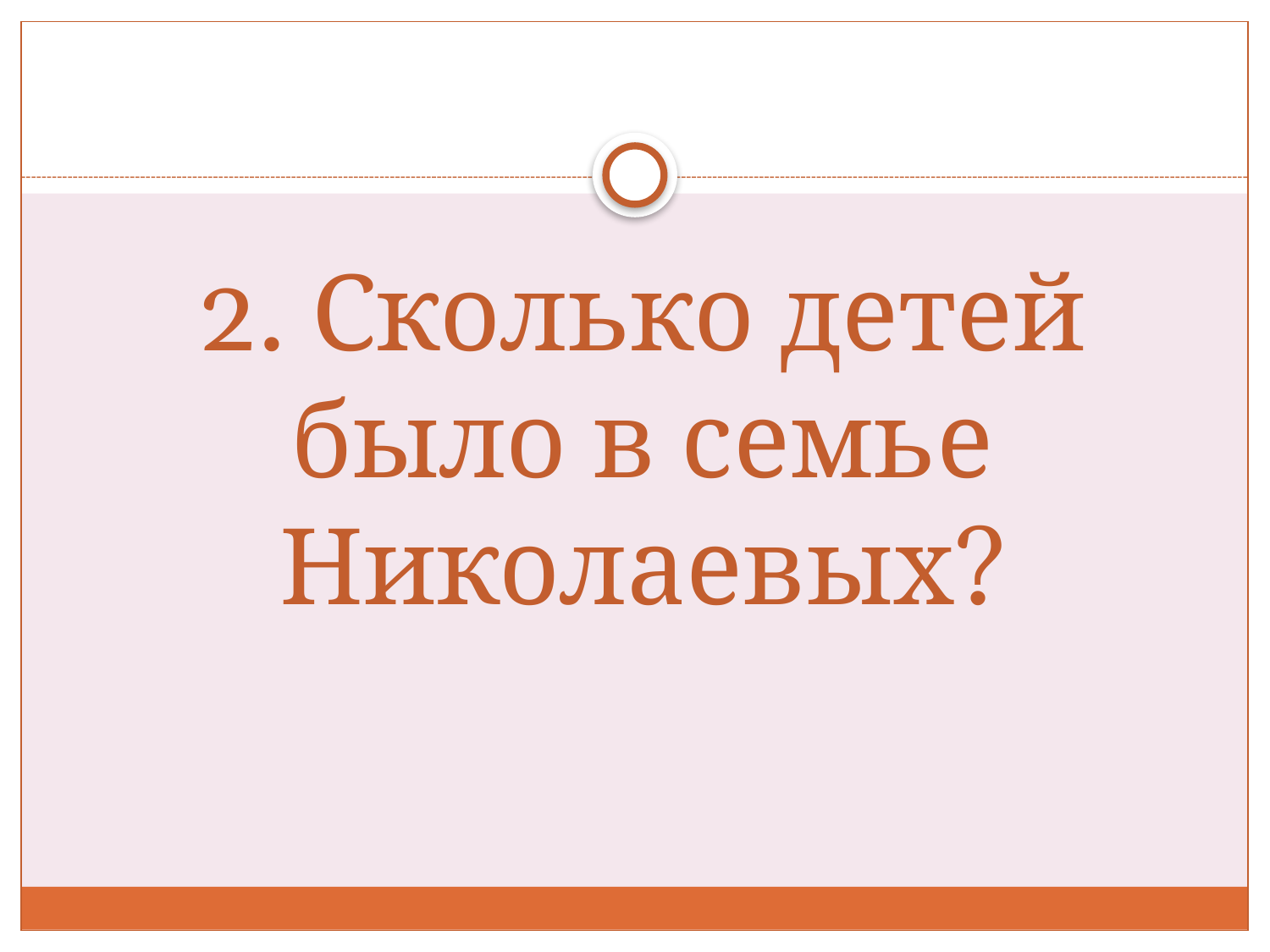

# 2. Сколько детей было в семье Николаевых?